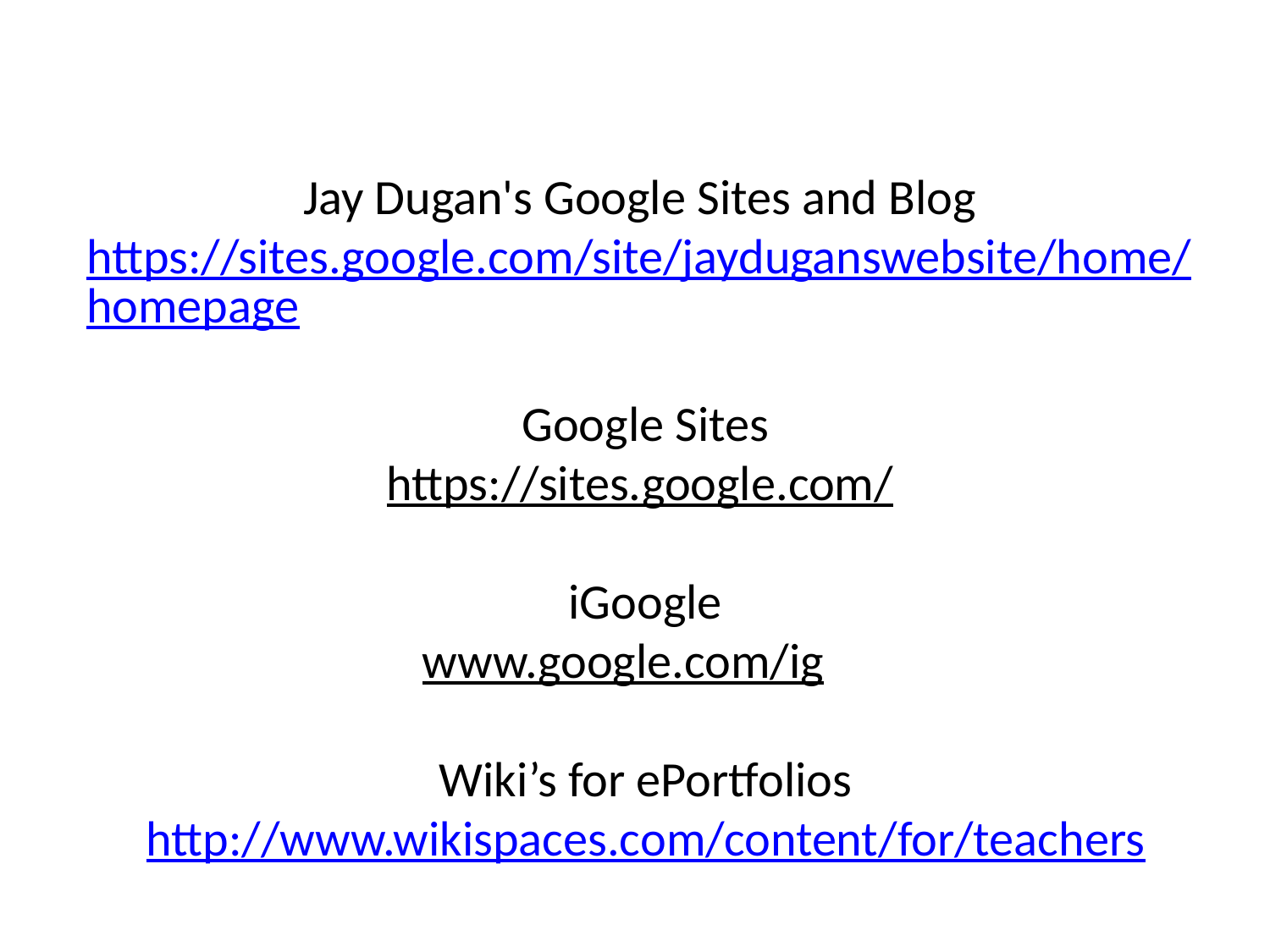

Jay Dugan's Google Sites and Blog
https://sites.google.com/site/jayduganswebsite/home/homepage

Google Sites
https://sites.google.com/

iGoogle
www.google.com/ig

Wiki’s for ePortfolios
 http://www.wikispaces.com/content/for/teachers